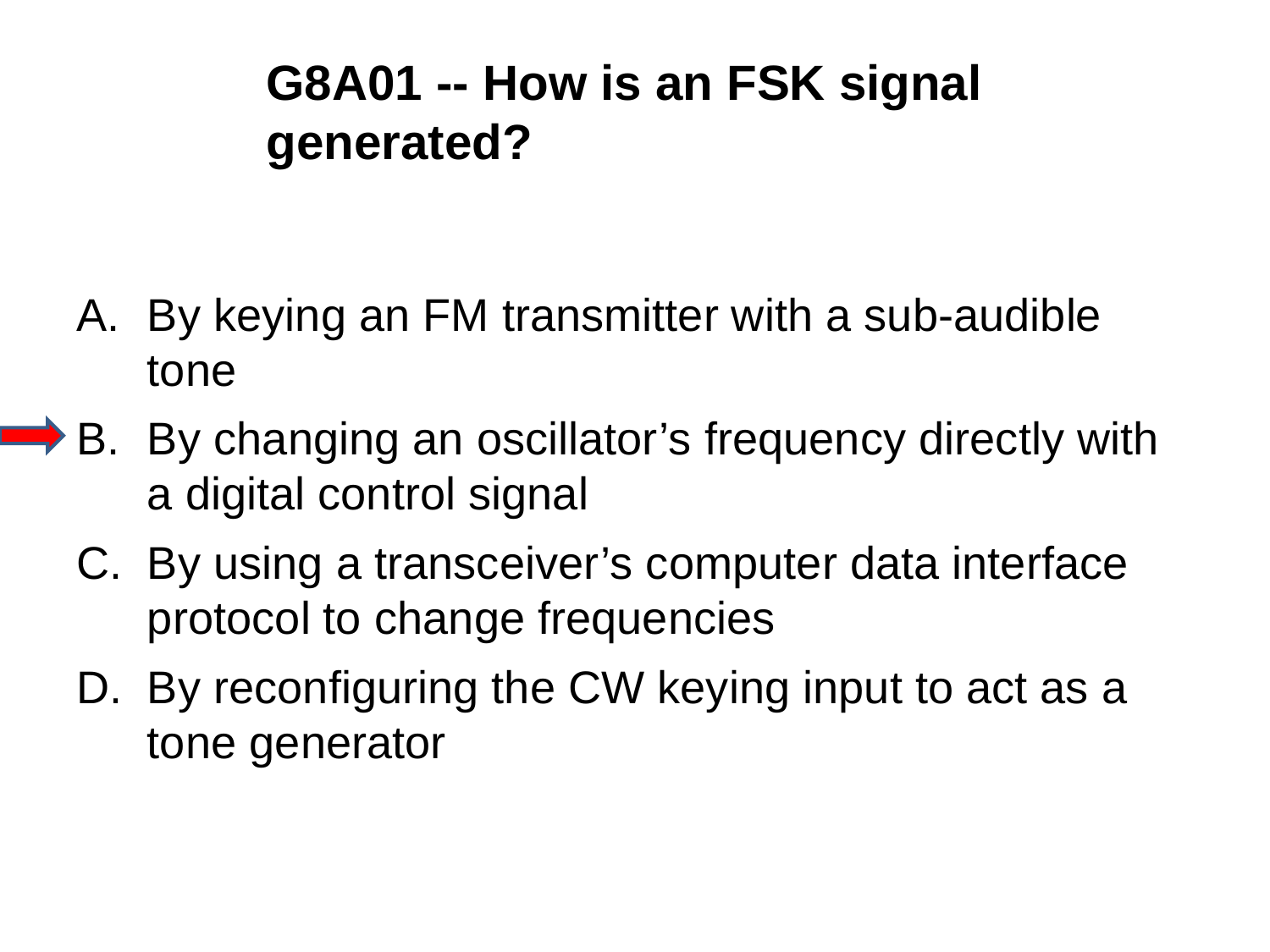

G8A01 -- How is an FSK signal generated?
A.	By keying an FM transmitter with a sub-audible tone
B.	By changing an oscillator’s frequency directly with a digital control signal
C.	By using a transceiver’s computer data interface protocol to change frequencies
D.	By reconfiguring the CW keying input to act as a tone generator